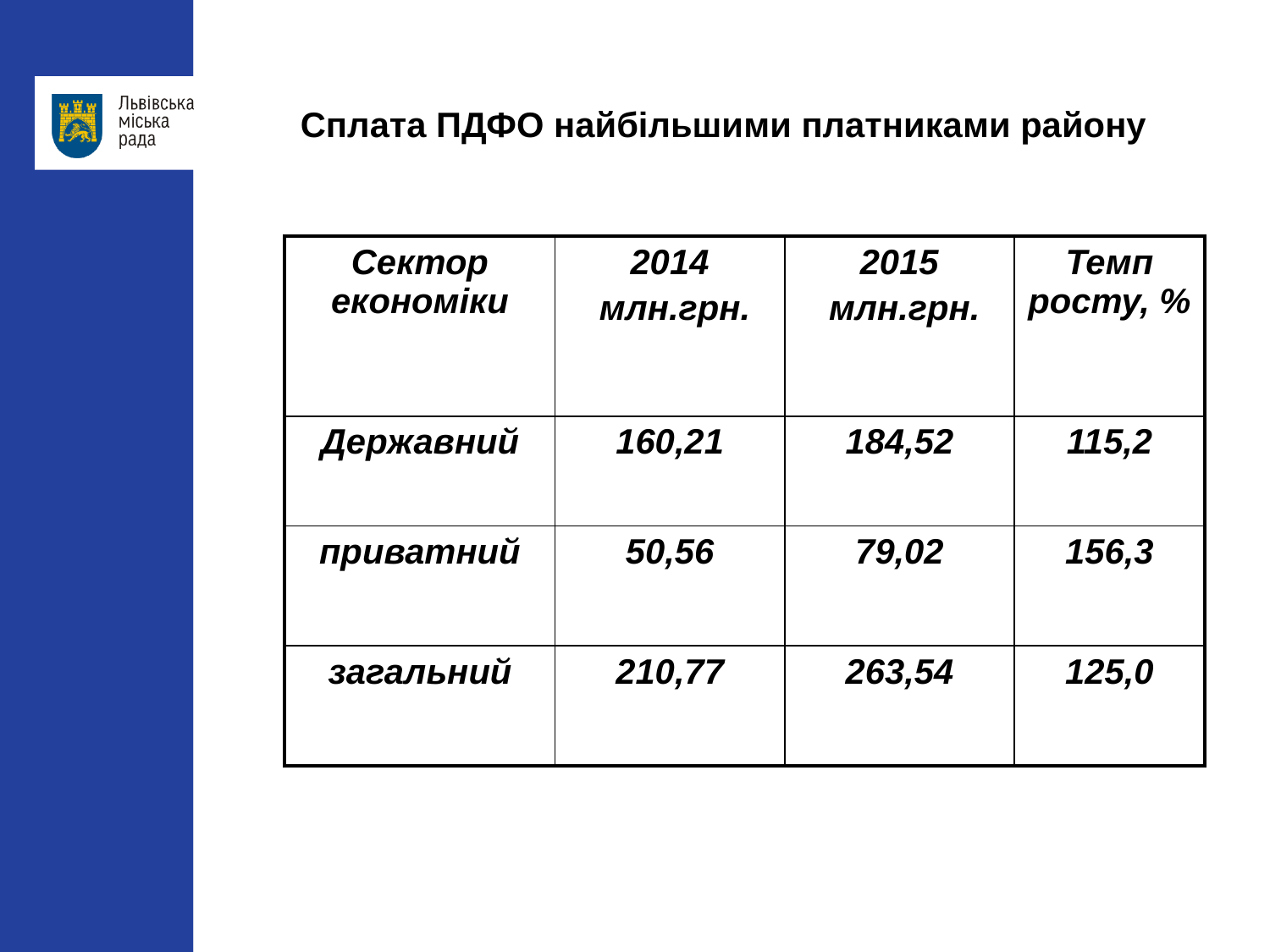

Сплата ПДФО найбільшими платниками району
| Сектор економіки | 2014 млн.грн. | 2015 млн.грн. | Темп росту, % |
| --- | --- | --- | --- |
| Державний | 160,21 | 184,52 | 115,2 |
| приватний | 50,56 | 79,02 | 156,3 |
| загальний | 210,77 | 263,54 | 125,0 |